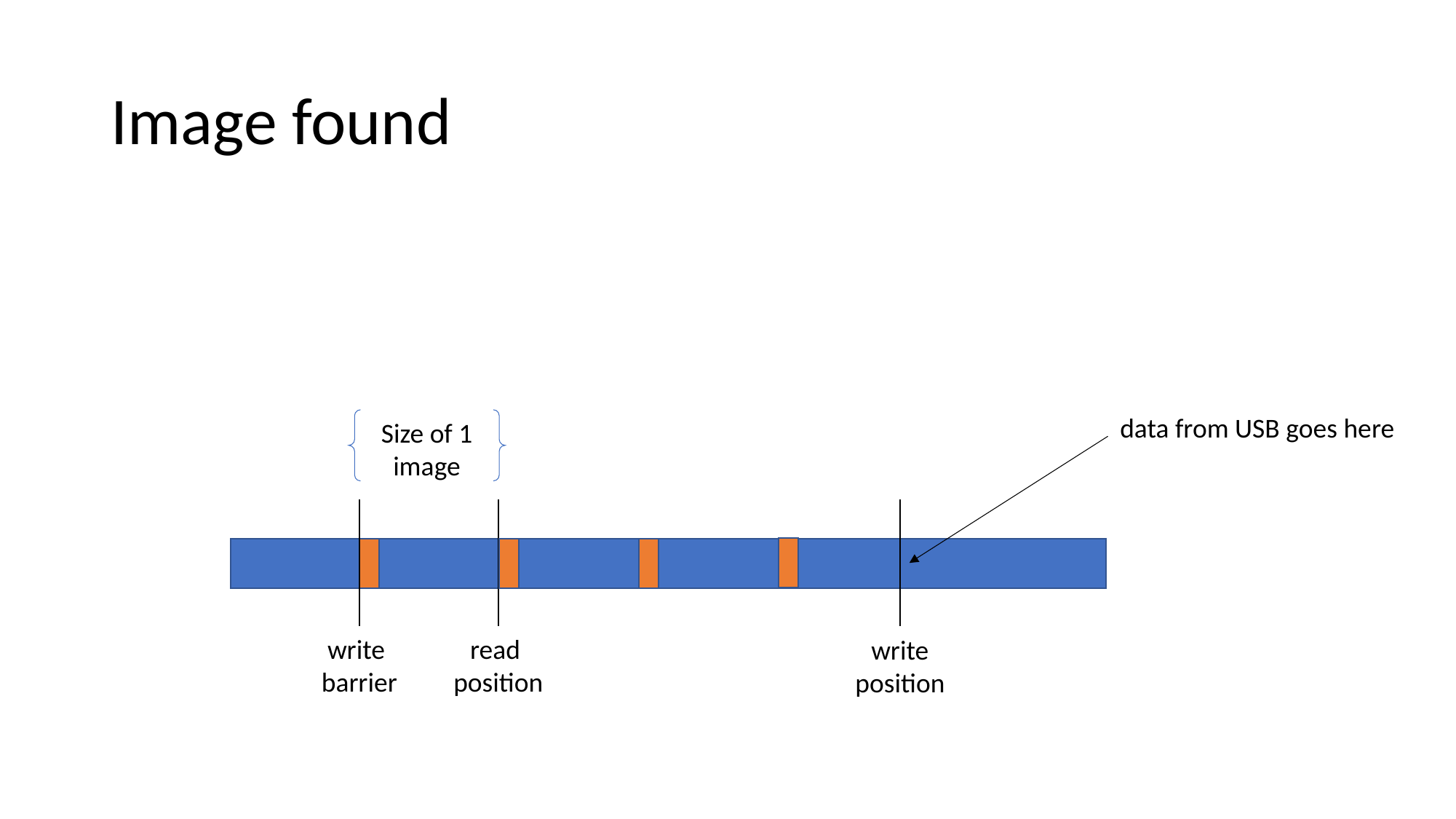

# Image found
data from USB goes here
Size of 1 image

write
barrier
read
position
write
position